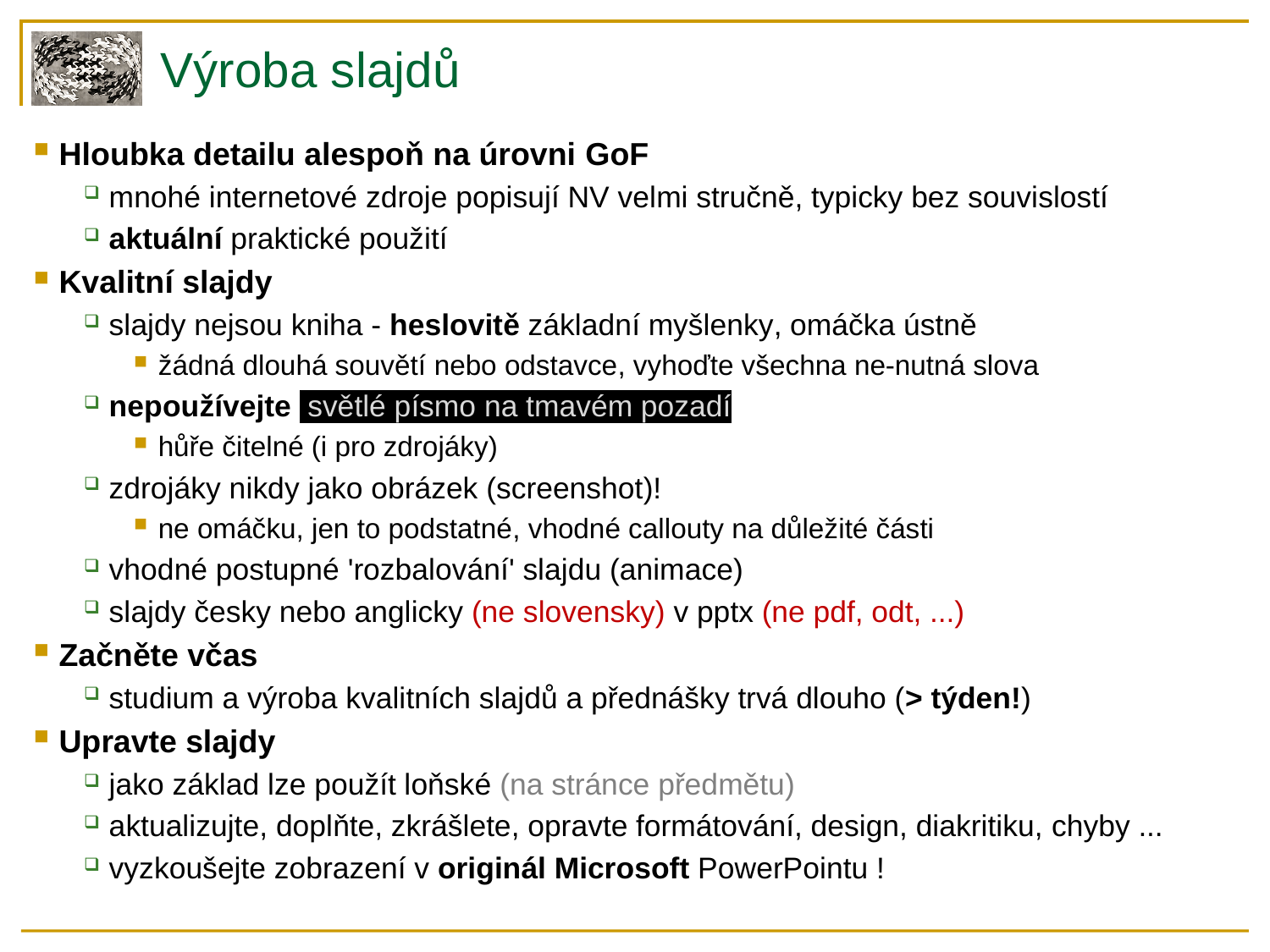

# Výroba slajdů
Hloubka detailu alespoň na úrovni GoF
mnohé internetové zdroje popisují NV velmi stručně, typicky bez souvislostí
aktuální praktické použití
Kvalitní slajdy
slajdy nejsou kniha - heslovitě základní myšlenky, omáčka ústně
žádná dlouhá souvětí nebo odstavce, vyhoďte všechna ne-nutná slova
nepoužívejte  světlé písmo na tmavém pozadí
hůře čitelné (i pro zdrojáky)
zdrojáky nikdy jako obrázek (screenshot)!
ne omáčku, jen to podstatné, vhodné callouty na důležité části
vhodné postupné 'rozbalování' slajdu (animace)
slajdy česky nebo anglicky (ne slovensky) v pptx (ne pdf, odt, ...)
Začněte včas
studium a výroba kvalitních slajdů a přednášky trvá dlouho (> týden!)
Upravte slajdy
jako základ lze použít loňské (na stránce předmětu)
aktualizujte, doplňte, zkrášlete, opravte formátování, design, diakritiku, chyby ...
vyzkoušejte zobrazení v originál Microsoft PowerPointu !